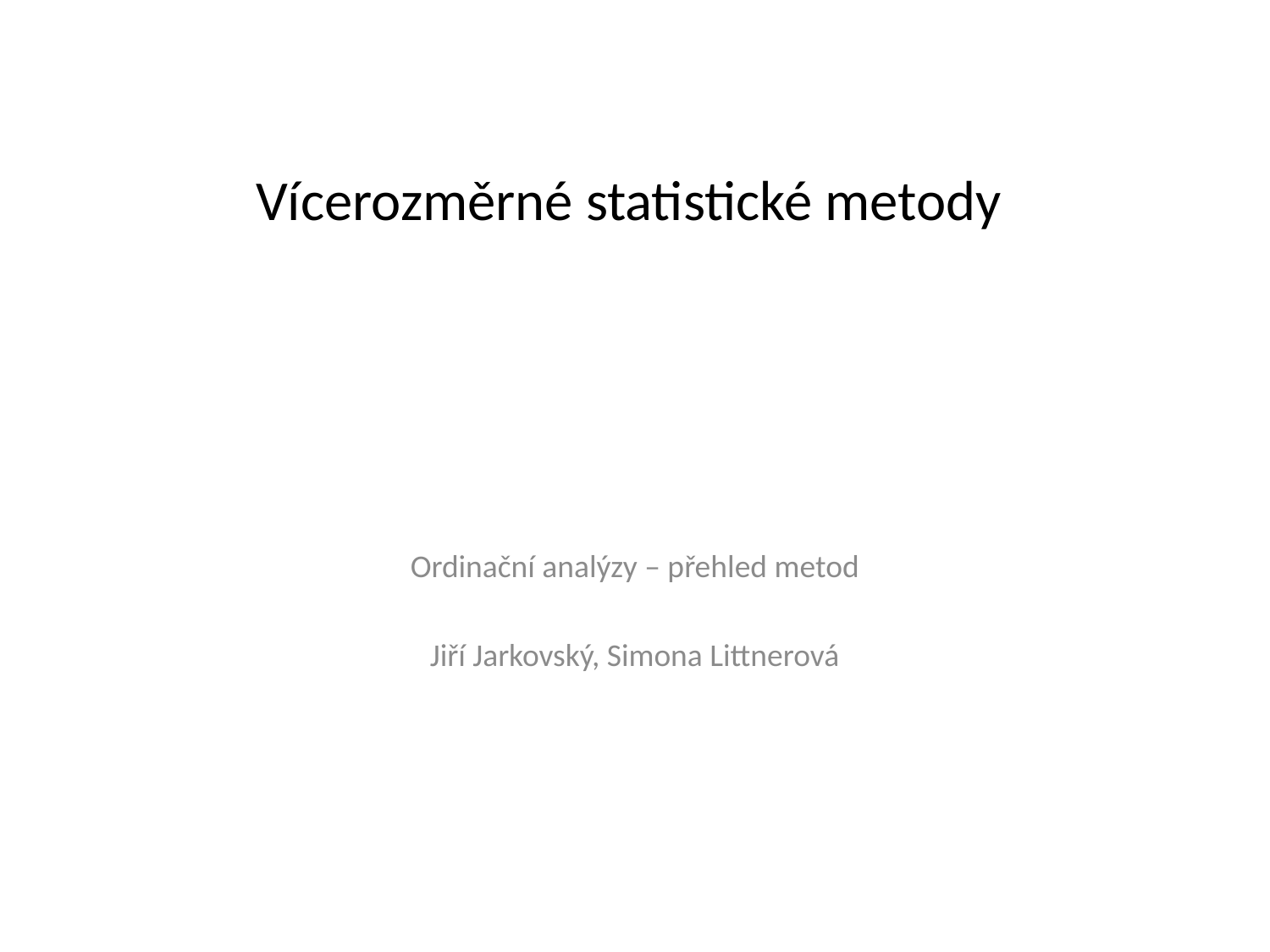

# Vícerozměrné statistické metody
Ordinační analýzy – přehled metod

Jiří Jarkovský, Simona Littnerová